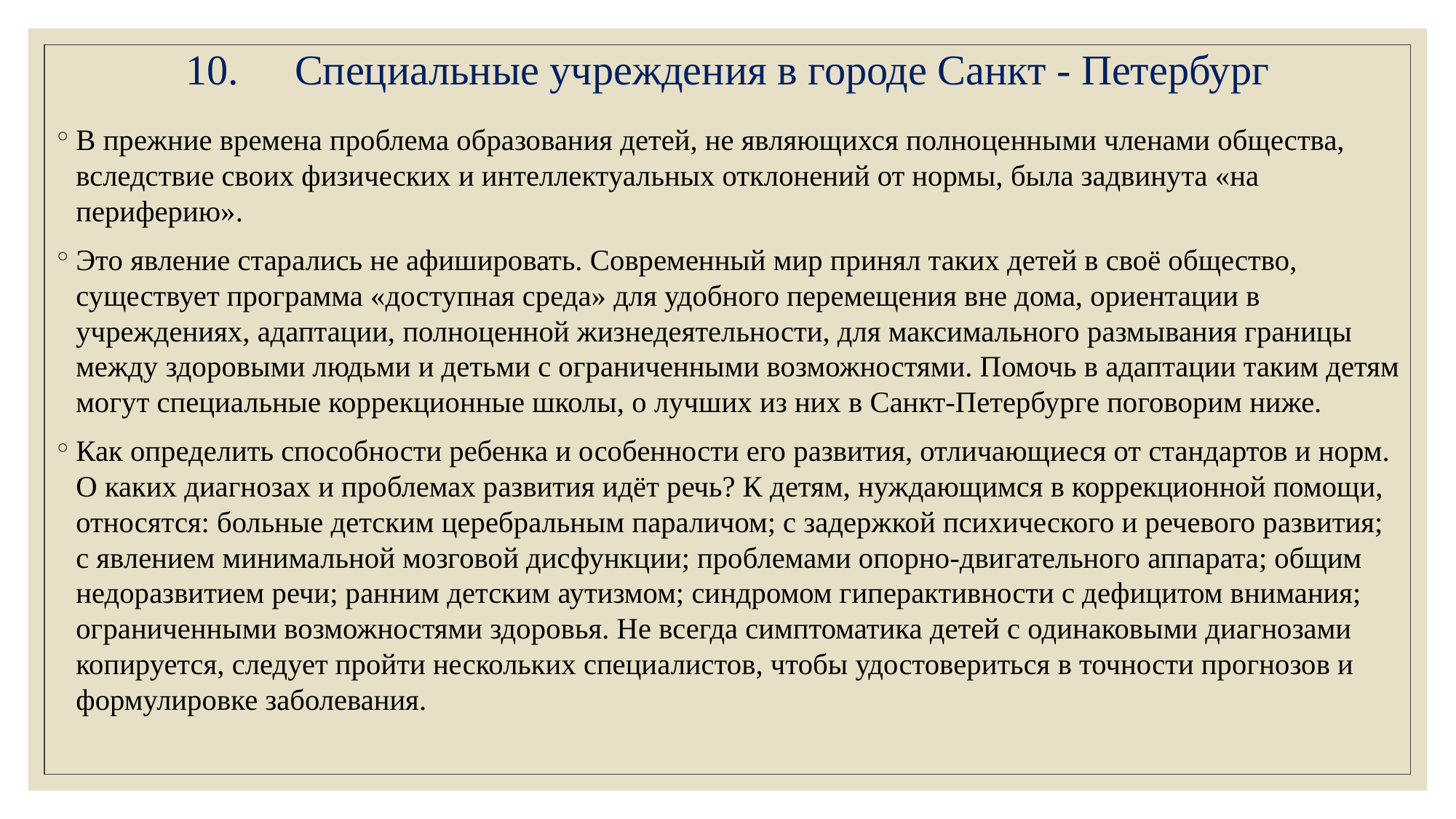

# 10.	Специальные учреждения в городе Санкт - Петербург
В прежние времена проблема образования детей, не являющихся полноценными членами общества, вследствие своих физических и интеллектуальных отклонений от нормы, была задвинута «на периферию».
Это явление старались не афишировать. Современный мир принял таких детей в своё общество, существует программа «доступная среда» для удобного перемещения вне дома, ориентации в учреждениях, адаптации, полноценной жизнедеятельности, для максимального размывания границы между здоровыми людьми и детьми с ограниченными возможностями. Помочь в адаптации таким детям могут специальные коррекционные школы, о лучших из них в Санкт-Петербурге поговорим ниже.
Как определить способности ребенка и особенности его развития, отличающиеся от стандартов и норм. О каких диагнозах и проблемах развития идёт речь? К детям, нуждающимся в коррекционной помощи, относятся: больные детским церебральным параличом; с задержкой психического и речевого развития; с явлением минимальной мозговой дисфункции; проблемами опорно-двигательного аппарата; общим недоразвитием речи; ранним детским аутизмом; синдромом гиперактивности с дефицитом внимания; ограниченными возможностями здоровья. Не всегда симптоматика детей с одинаковыми диагнозами копируется, следует пройти нескольких специалистов, чтобы удостовериться в точности прогнозов и формулировке заболевания.